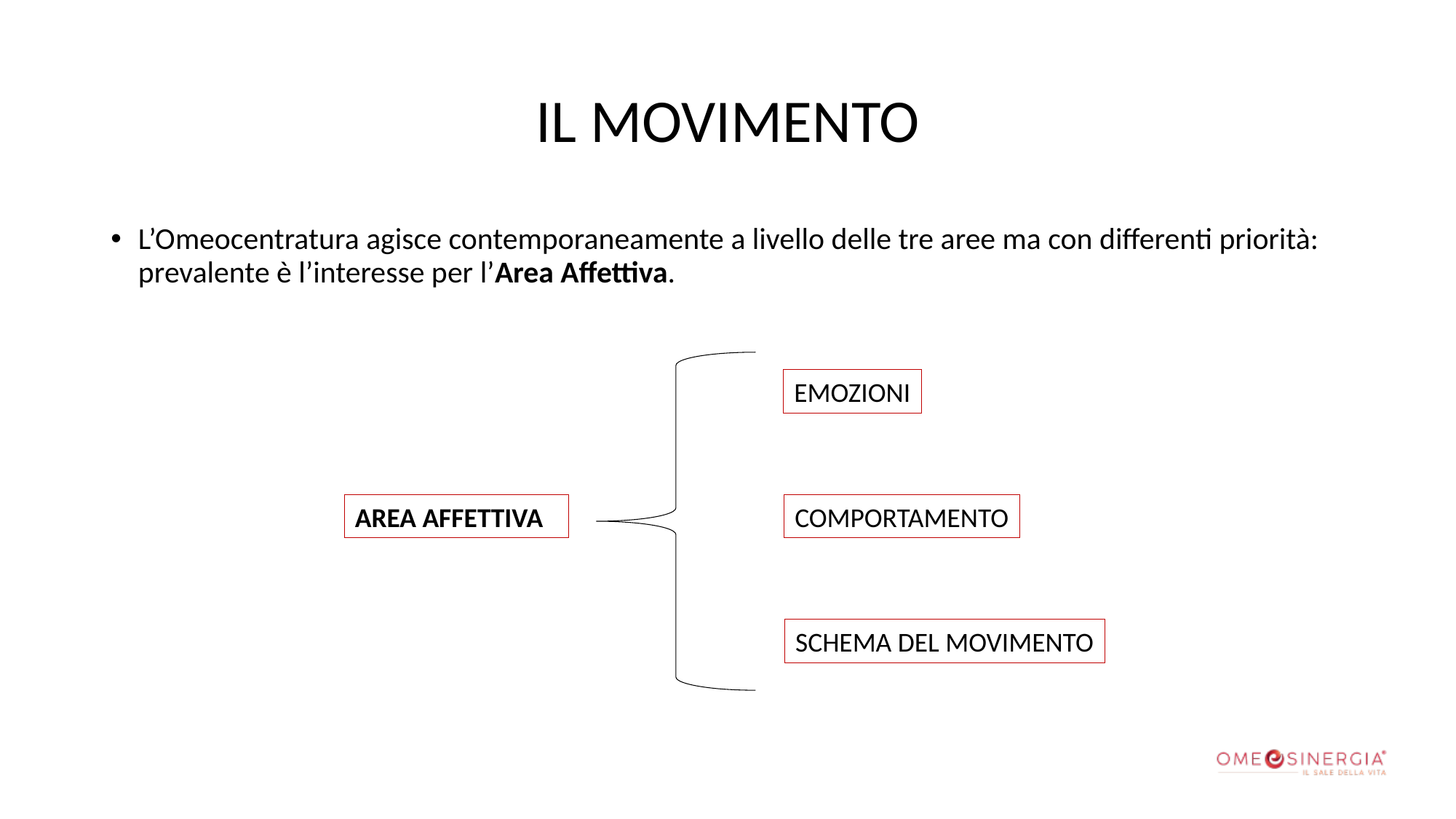

# IL MOVIMENTO
L’Omeocentratura agisce contemporaneamente a livello delle tre aree ma con differenti priorità: prevalente è l’interesse per l’Area Affettiva.

EMOZIONI
AREA AFFETTIVA
COMPORTAMENTO
SCHEMA DEL MOVIMENTO